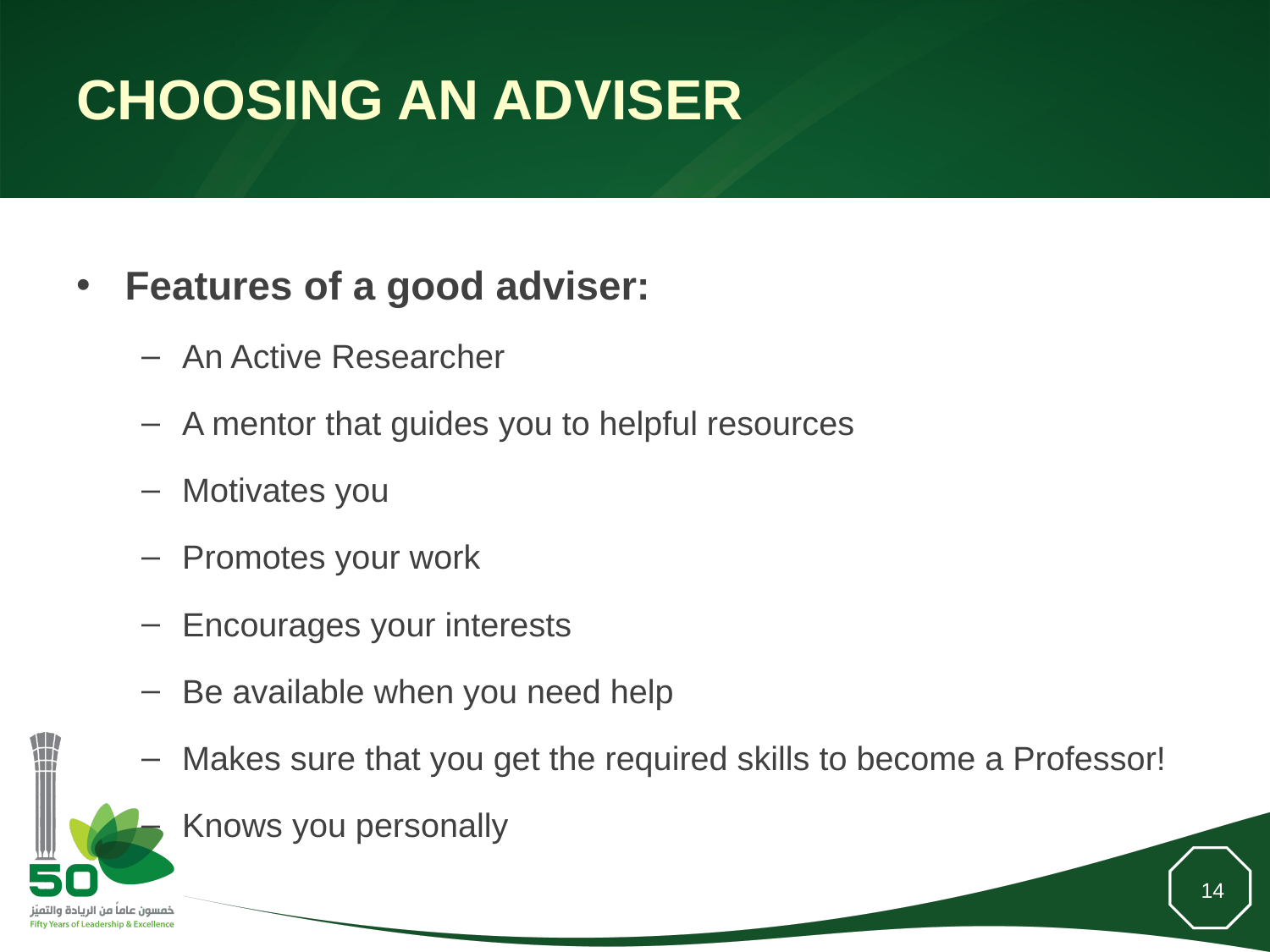

# Choosing an adviser
Features of a good adviser:
An Active Researcher
A mentor that guides you to helpful resources
Motivates you
Promotes your work
Encourages your interests
Be available when you need help
Makes sure that you get the required skills to become a Professor!
Knows you personally
14